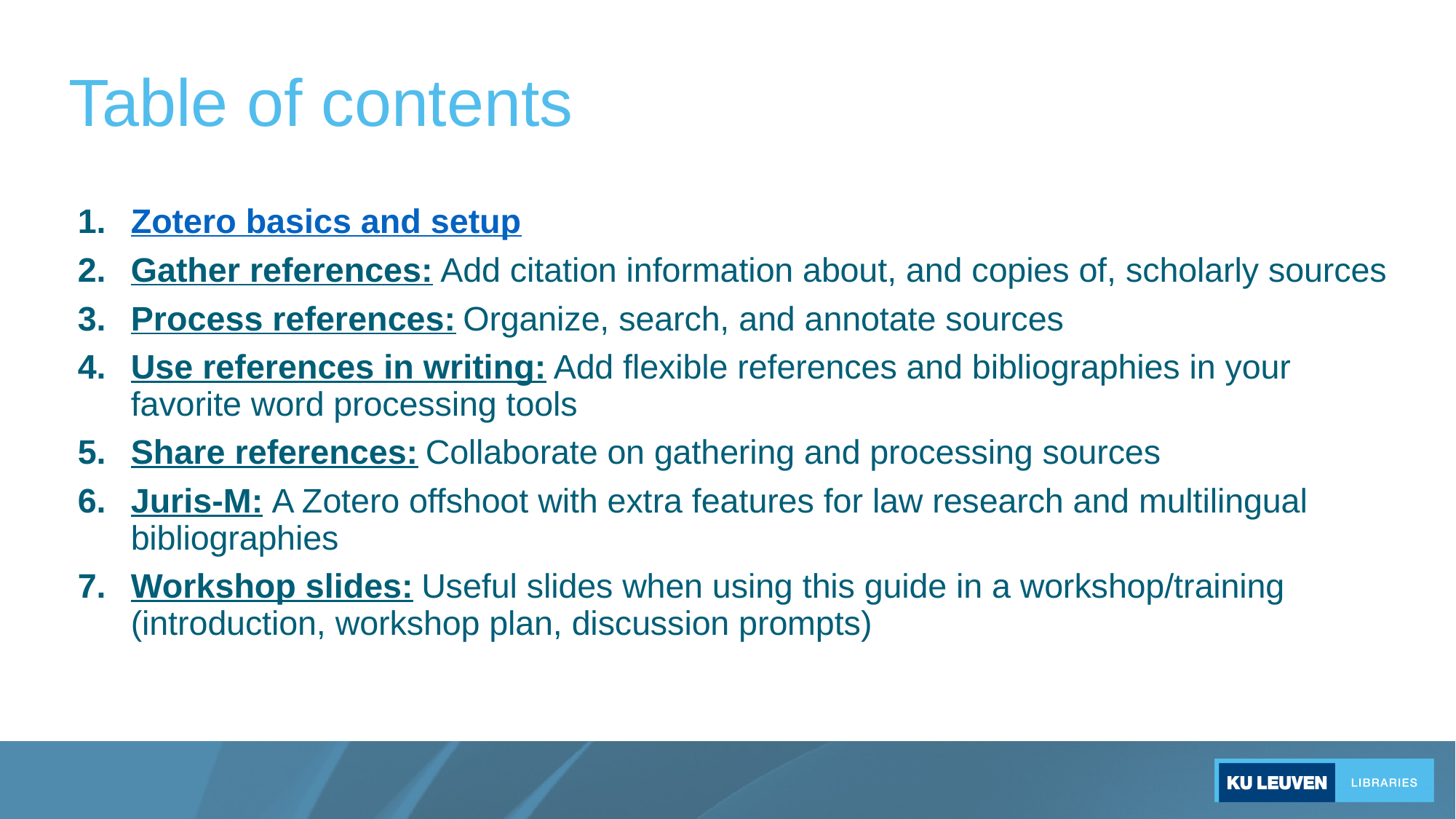

# Table of contents
Zotero basics and setup
Gather references: Add citation information about, and copies of, scholarly sources
Process references: Organize, search, and annotate sources
Use references in writing: Add flexible references and bibliographies in your favorite word processing tools
Share references: Collaborate on gathering and processing sources
Juris-M: A Zotero offshoot with extra features for law research and multilingual bibliographies
Workshop slides: Useful slides when using this guide in a workshop/training (introduction, workshop plan, discussion prompts)